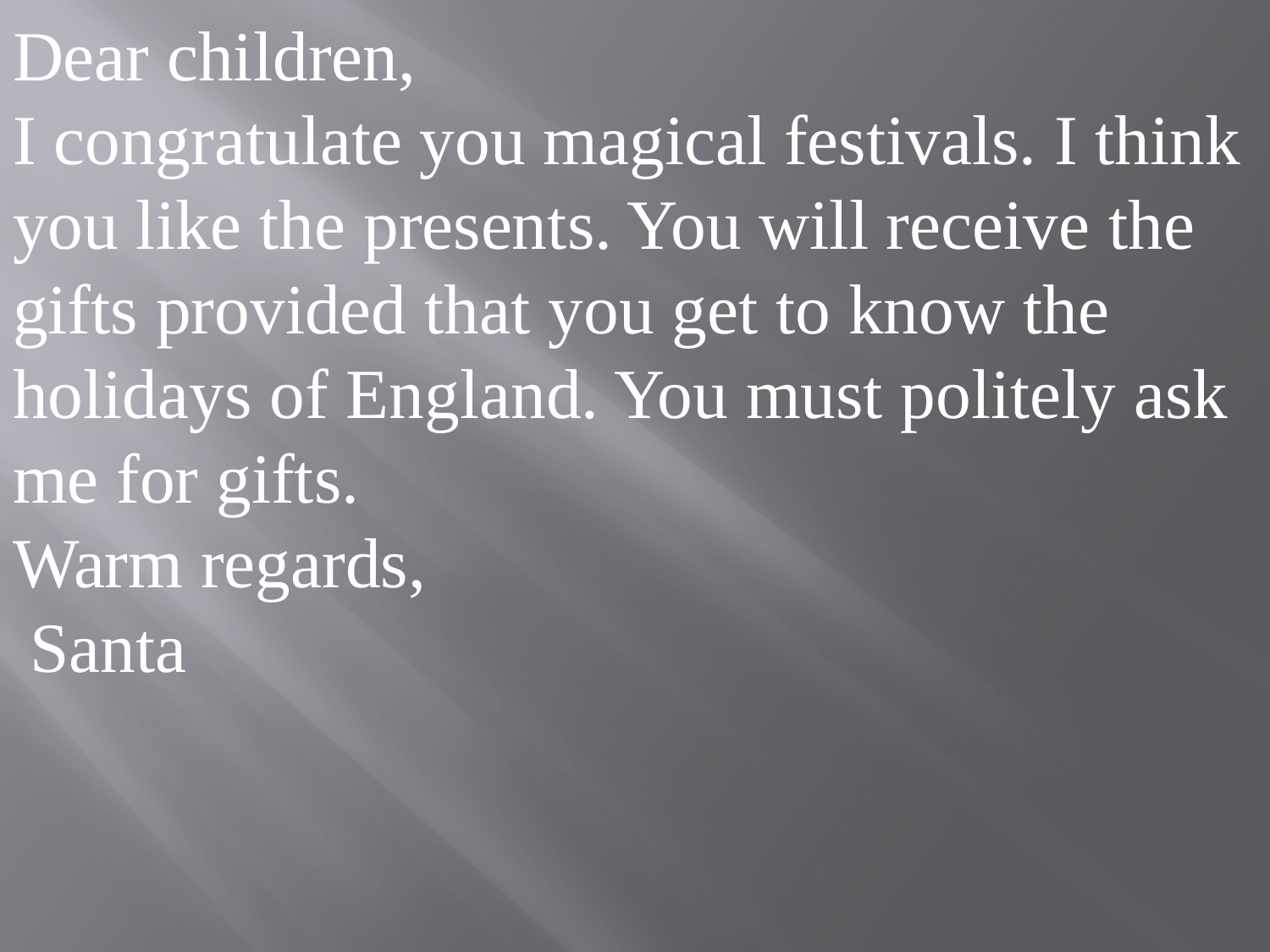

Dear children,
I congratulate you magical festivals. I think you like the presents. You will receive the gifts provided that you get to know the holidays of England. You must politely ask me for gifts.
Warm regards,
 Santa